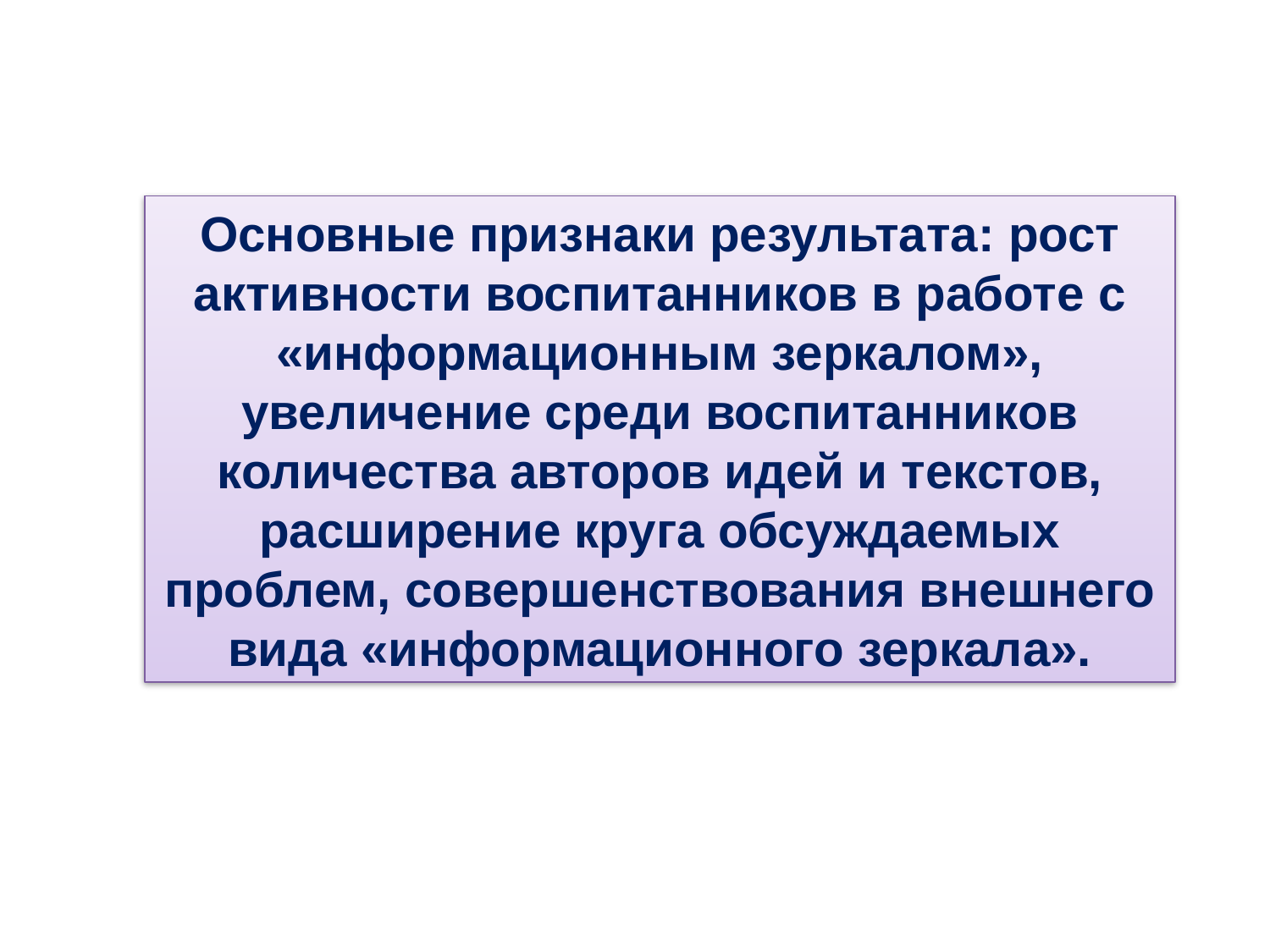

#
Основные признаки результата: рост активности воспитанников в работе с «информационным зеркалом», увеличение среди воспитанников количества авторов идей и текстов, расширение круга обсуждаемых проблем, совершенствования внешнего вида «информационного зеркала».